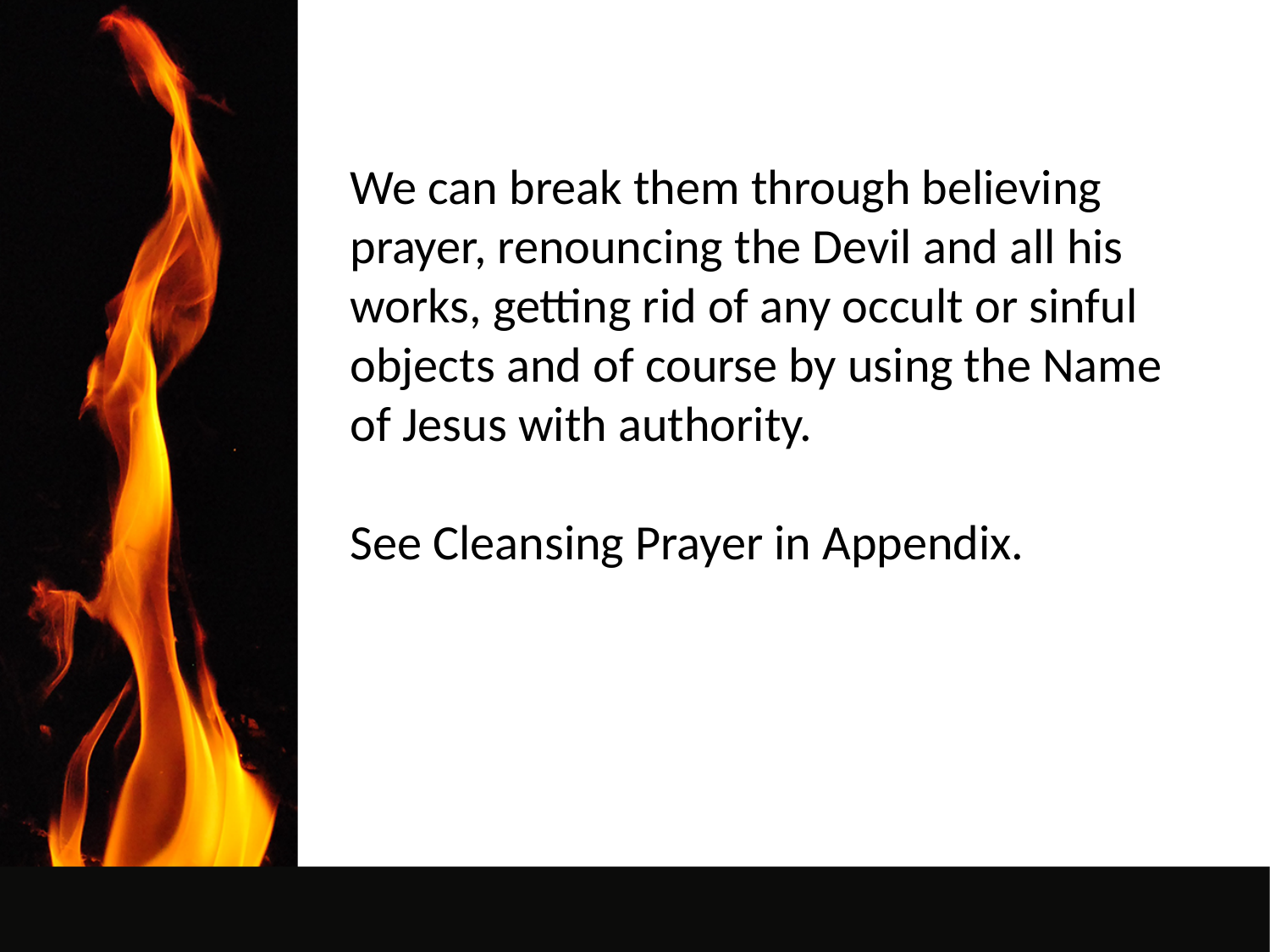

We can break them through believing prayer, renouncing the Devil and all his works, getting rid of any occult or sinful objects and of course by using the Name of Jesus with authority.

See Cleansing Prayer in Appendix.